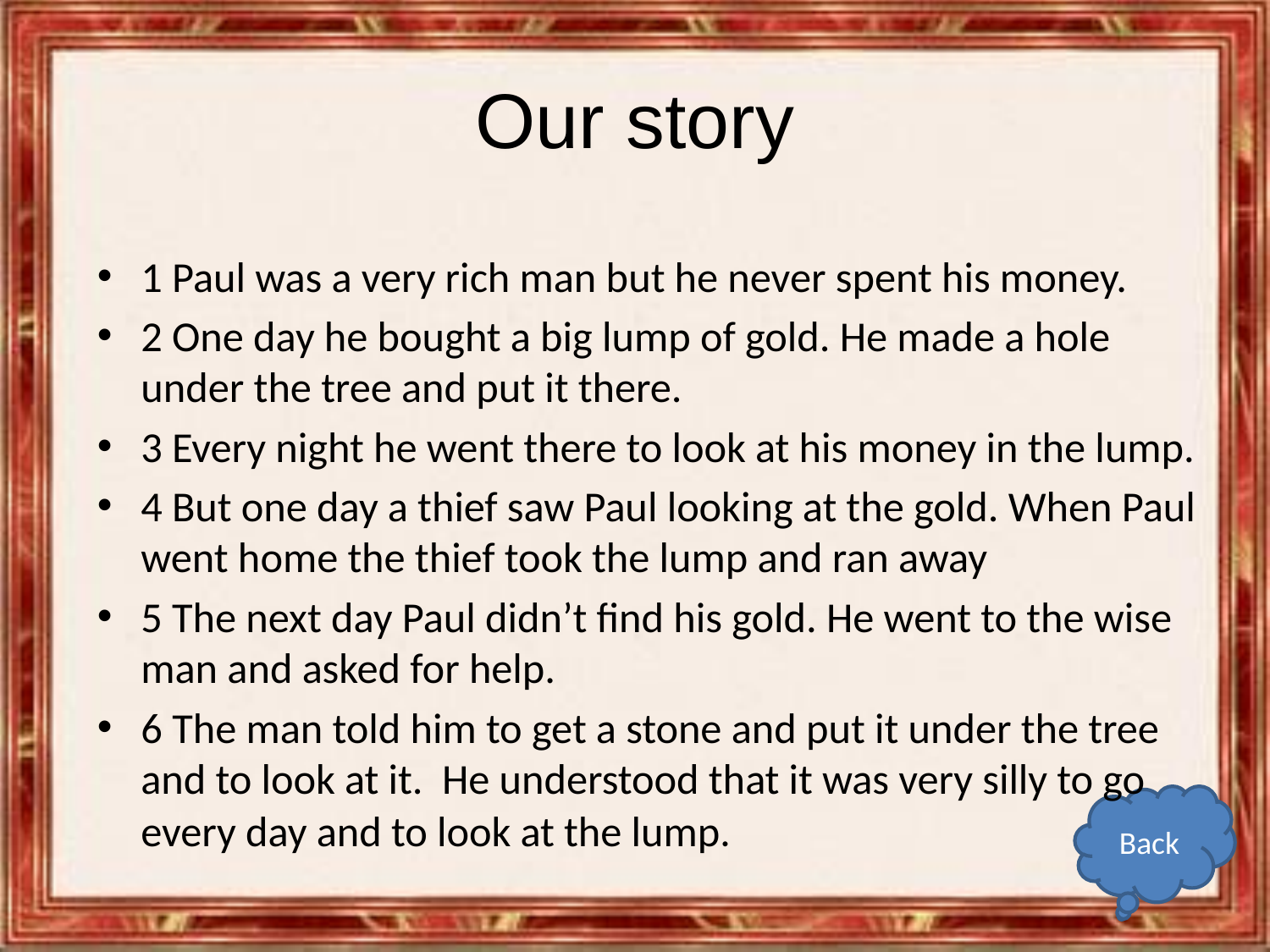

# Our story
1 Paul was a very rich man but he never spent his money.
2 One day he bought a big lump of gold. He made a hole under the tree and put it there.
3 Every night he went there to look at his money in the lump.
4 But one day a thief saw Paul looking at the gold. When Paul went home the thief took the lump and ran away
5 The next day Paul didn’t find his gold. He went to the wise man and asked for help.
6 The man told him to get a stone and put it under the tree and to look at it.  He understood that it was very silly to go every day and to look at the lump.
Back